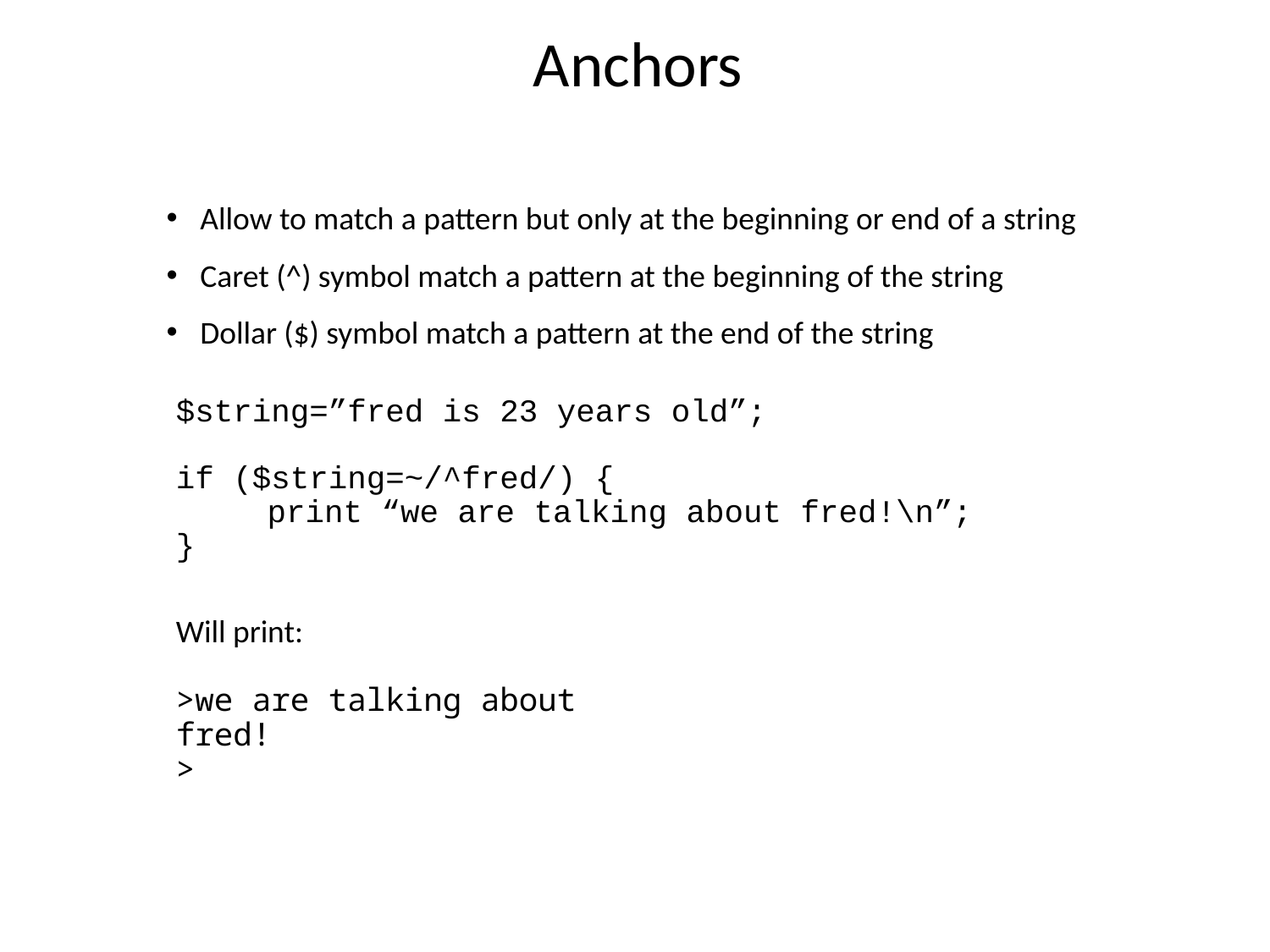

Anchors
Allow to match a pattern but only at the beginning or end of a string
Caret (^) symbol match a pattern at the beginning of the string
Dollar ($) symbol match a pattern at the end of the string

$string=”fred is 23 years old”;

if ($string=~/^fred/) {
	print “we are talking about fred!\n”;
}
Will print:

>we are talking about fred!
>